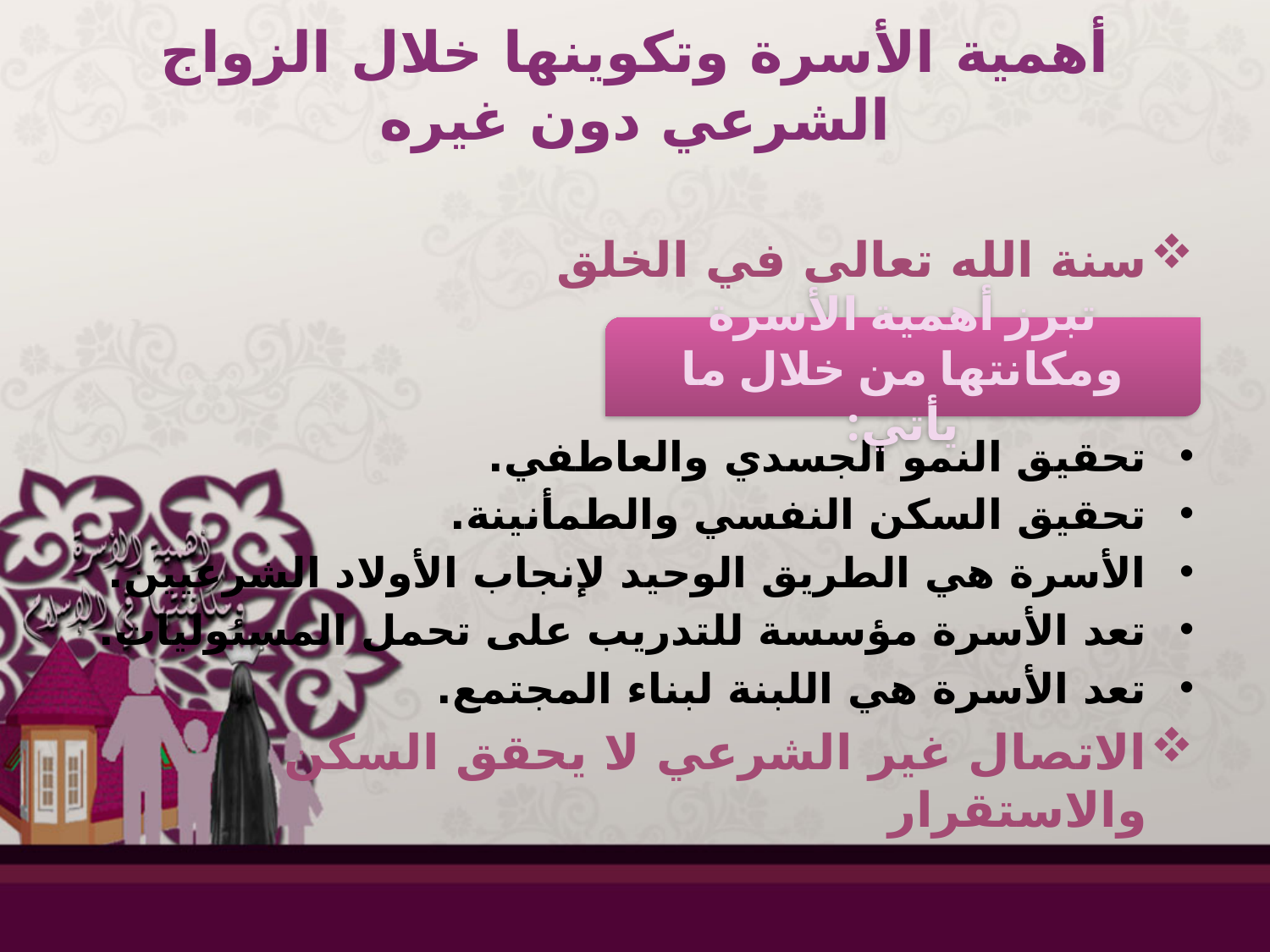

# أهمية الأسرة وتكوينها خلال الزواج الشرعي دون غيره
سنة الله تعالى في الخلق

تحقيق النمو الجسدي والعاطفي.
تحقيق السكن النفسي والطمأنينة.
الأسرة هي الطريق الوحيد لإنجاب الأولاد الشرعيين.
تعد الأسرة مؤسسة للتدريب على تحمل المسئوليات.
تعد الأسرة هي اللبنة لبناء المجتمع.
الاتصال غير الشرعي لا يحقق السكن والاستقرار

تبرز أهمية الأسرة ومكانتها من خلال ما يأتي: